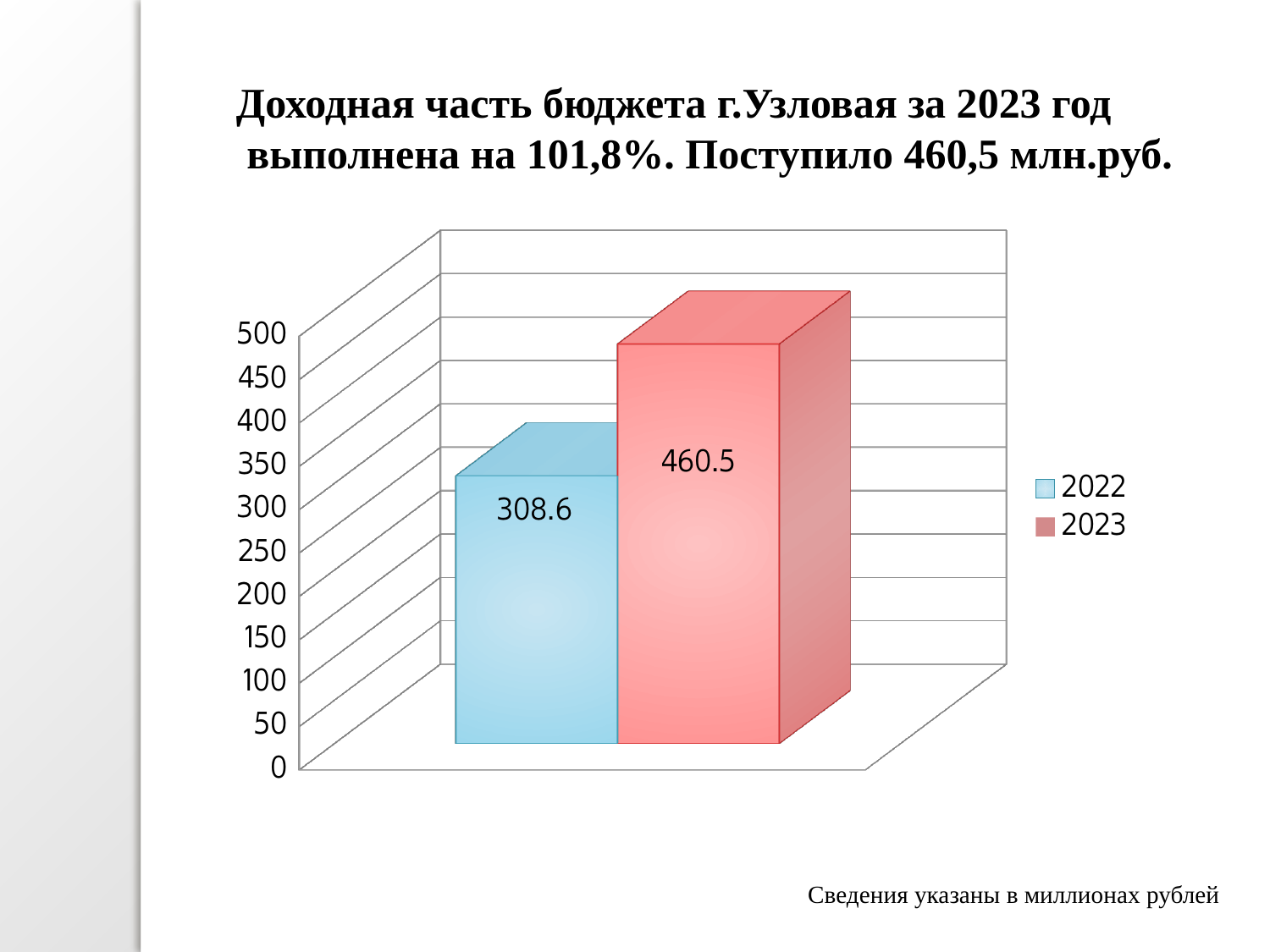

Доходная часть бюджета г.Узловая за 2023 год
 выполнена на 101,8%. Поступило 460,5 млн.руб.

[unsupported chart]

Сведения указаны в миллионах рублей